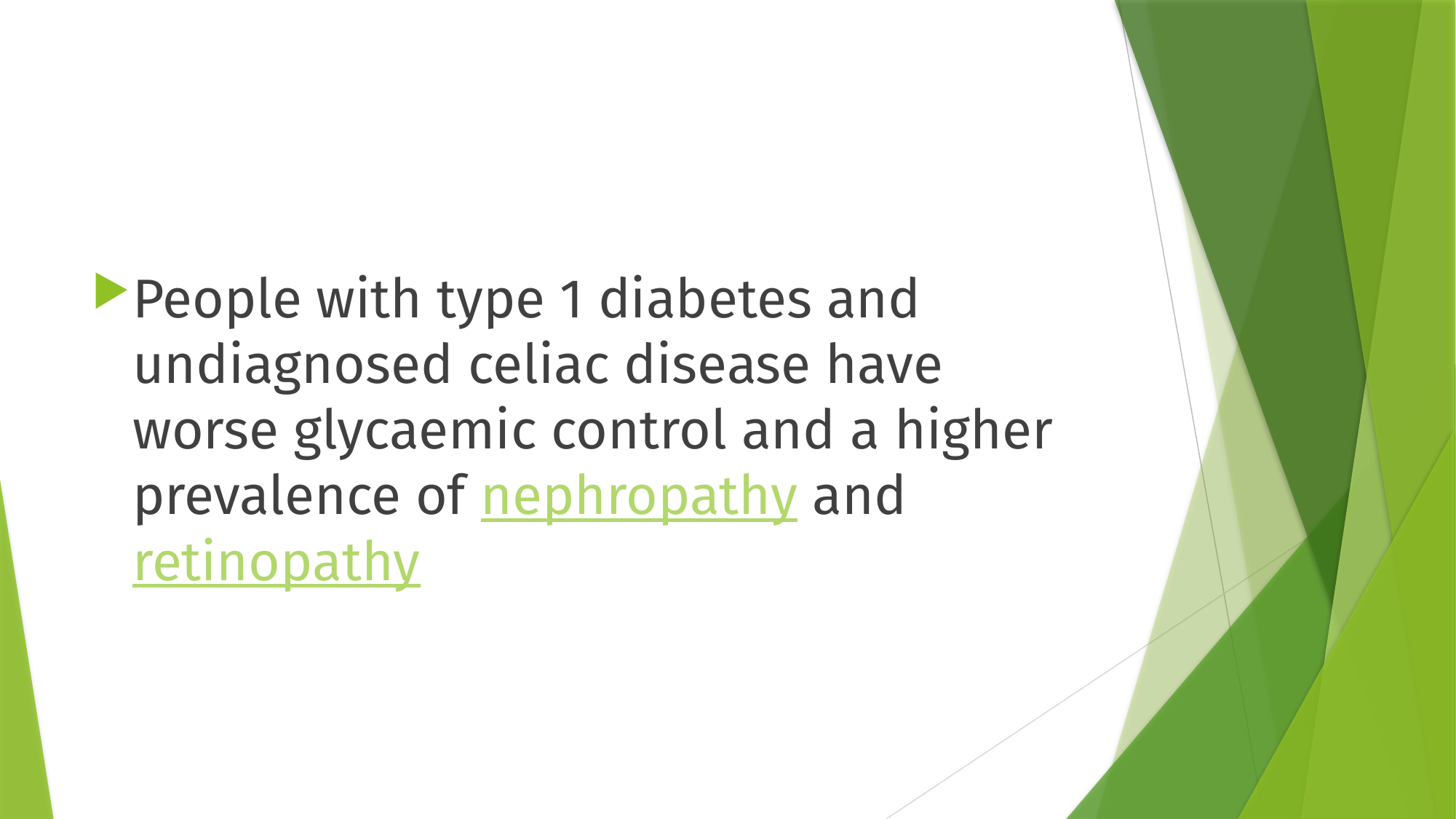

#
People with type 1 diabetes and undiagnosed celiac disease have worse glycaemic control and a higher prevalence of nephropathy and retinopathy